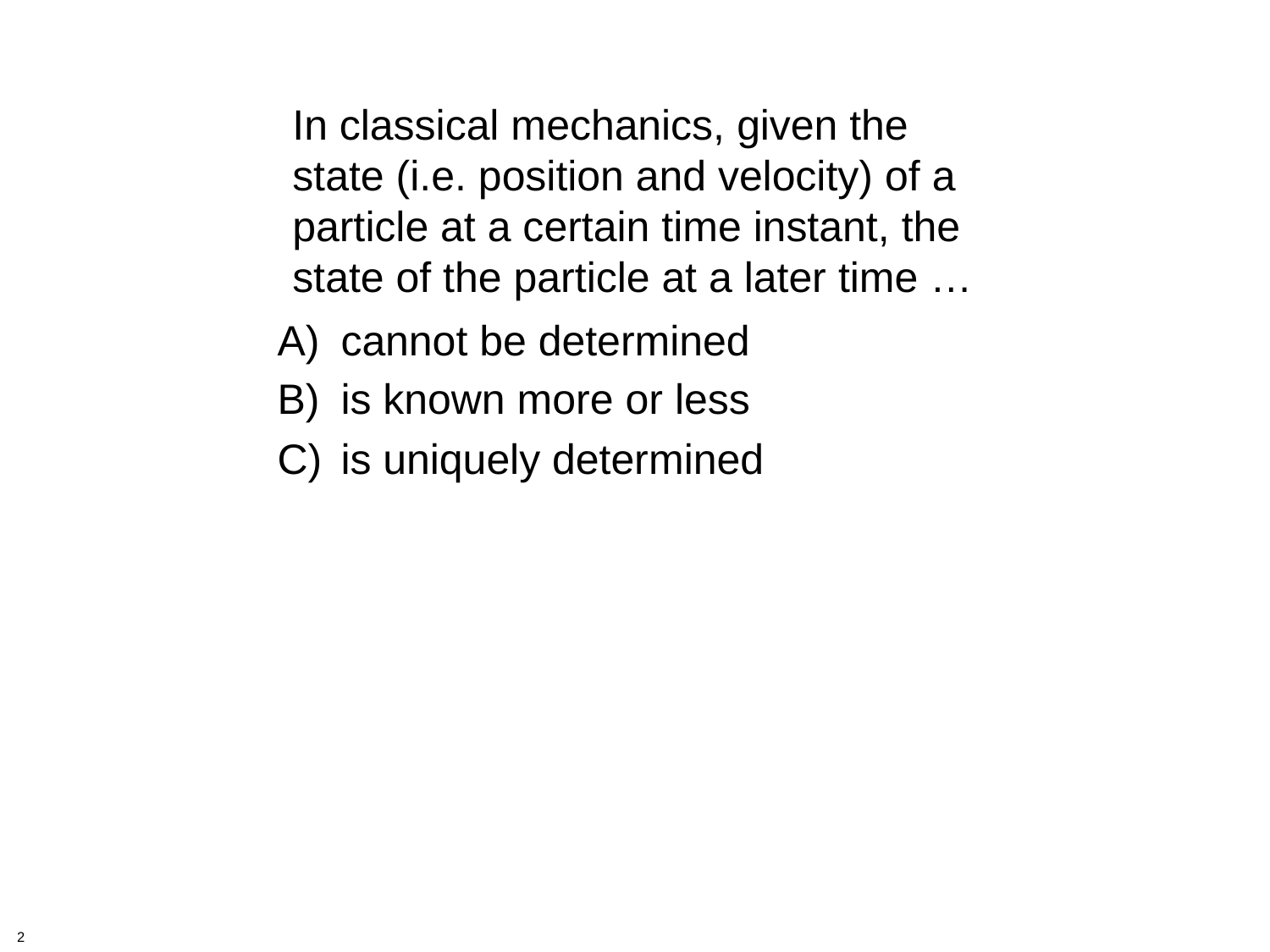

In classical mechanics, given the state (i.e. position and velocity) of a particle at a certain time instant, the state of the particle at a later time …
cannot be determined
is known more or less
is uniquely determined
2